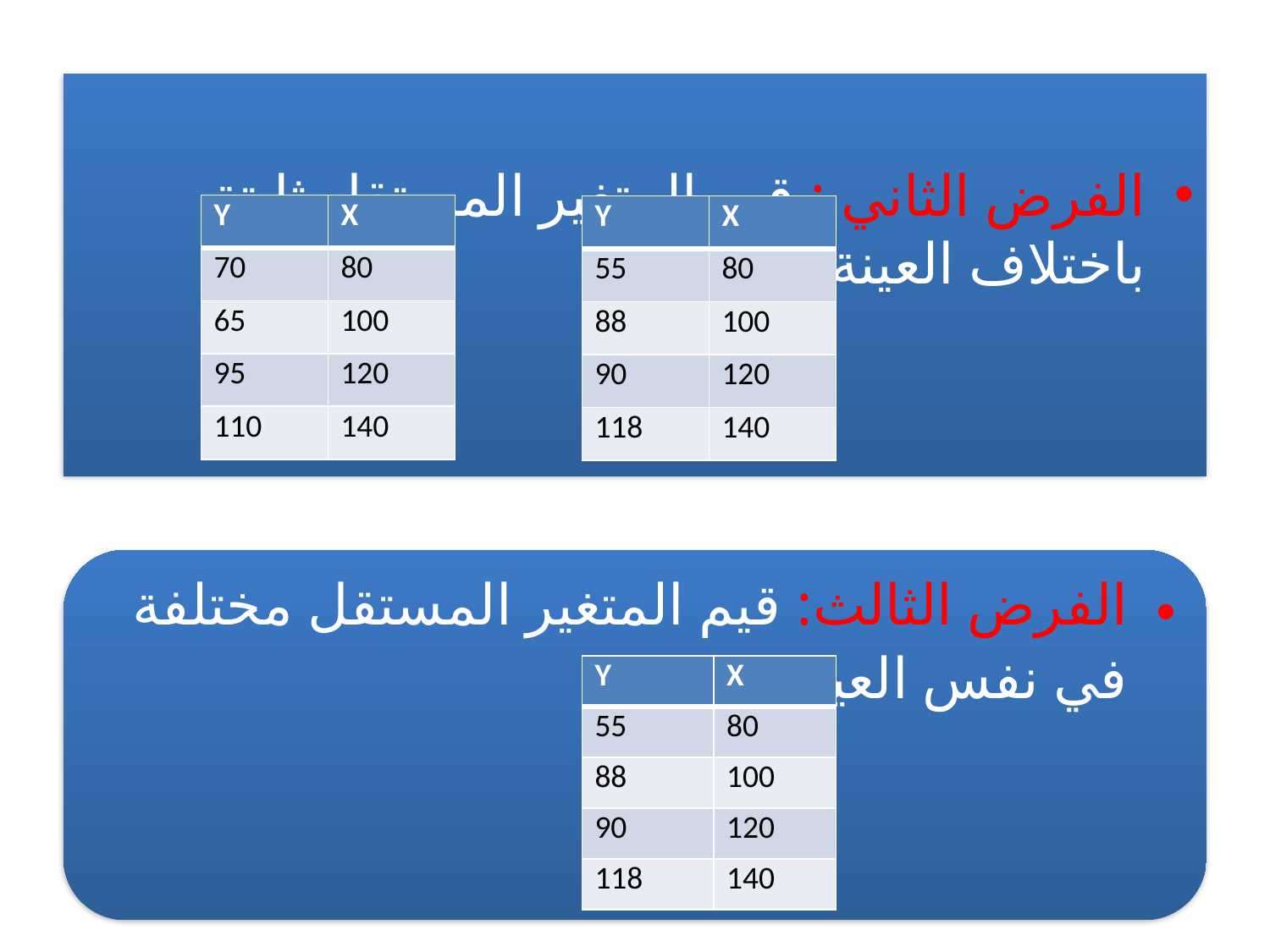

الفرض الثاني : قيم المتغير المستقل ثابتة باختلاف العينة

| Y | X |
| --- | --- |
| 70 | 80 |
| 65 | 100 |
| 95 | 120 |
| 110 | 140 |
| Y | X |
| --- | --- |
| 55 | 80 |
| 88 | 100 |
| 90 | 120 |
| 118 | 140 |
الفرض الثالث: قيم المتغير المستقل مختلفة في نفس العينة

| Y | X |
| --- | --- |
| 55 | 80 |
| 88 | 100 |
| 90 | 120 |
| 118 | 140 |